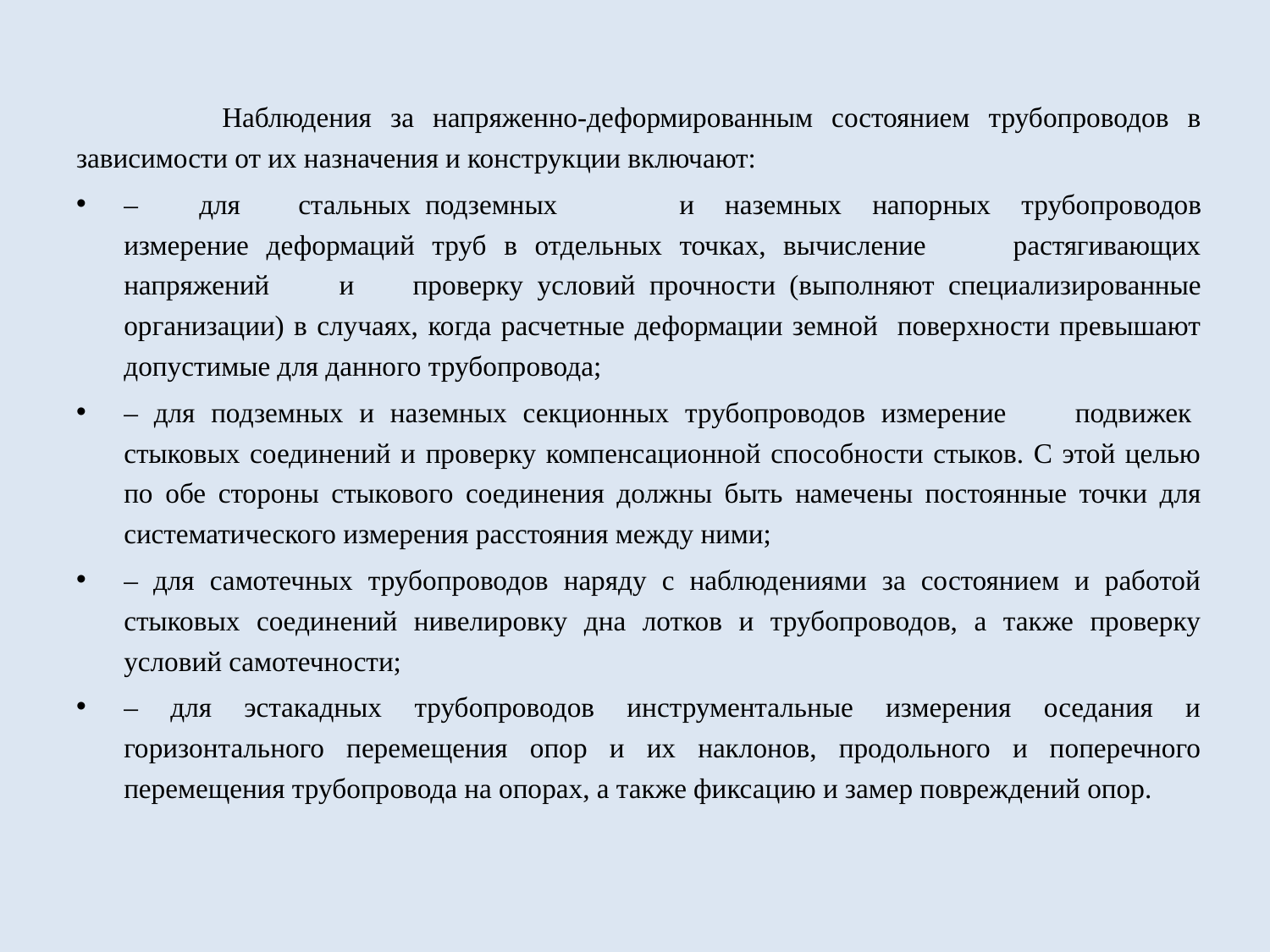

Наблюдения за напряженно-деформированным состоянием трубопроводов в зависимости от их назначения и конструкции включают:
–  для	стальных	подземных	и наземных напорных трубопроводов измерение деформаций труб в отдельных точках, вычисление     растягивающих напряжений     и	проверку условий прочности (выполняют специализированные организации) в случаях, когда расчетные деформации земной  поверхности превышают допустимые для данного трубопровода;
– для подземных и наземных секционных трубопроводов измерение	подвижек	стыковых соединений и проверку компенсационной способности стыков. С этой целью по обе стороны стыкового соединения должны быть намечены постоянные точки для систематического измерения расстояния между ними;
– для самотечных трубопроводов наряду с наблюдениями за состоянием и работой стыковых соединений нивелировку дна лотков и трубопроводов, а также проверку условий самотечности;
– для эстакадных трубопроводов инструментальные измерения оседания и горизонтального перемещения опор и их наклонов, продольного и поперечного перемещения трубопровода на опорах, а также фиксацию и замер повреждений опор.